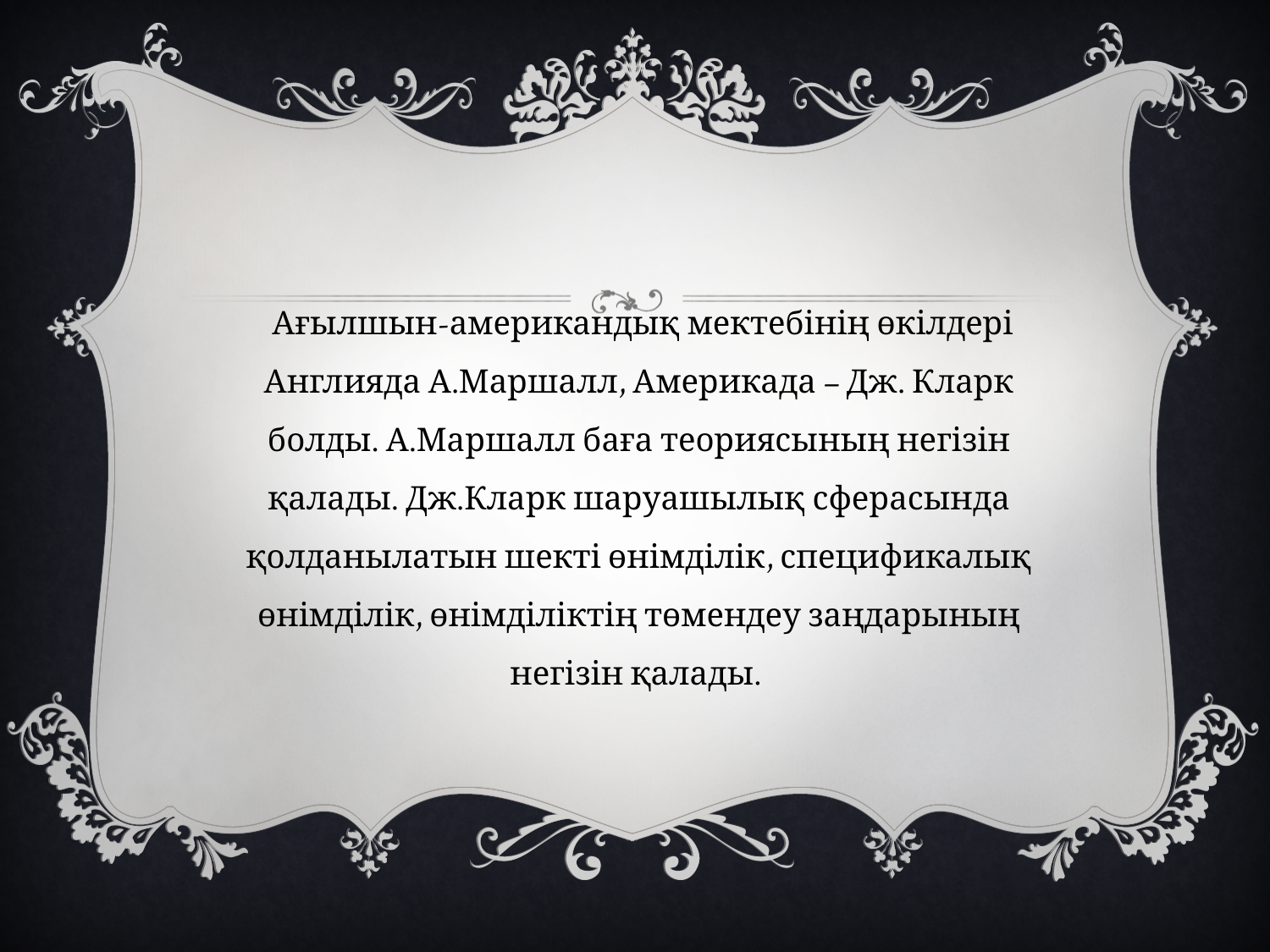

Ағылшын-американдық мектебінің өкілдері Англияда А.Маршалл, Америкада – Дж. Кларк болды. А.Маршалл баға теориясының негізін қалады. Дж.Кларк шаруашылық сферасында қолданылатын шекті өнімділік, спецификалық өнімділік, өнімділіктің төмендеу заңдарының негізін қалады.